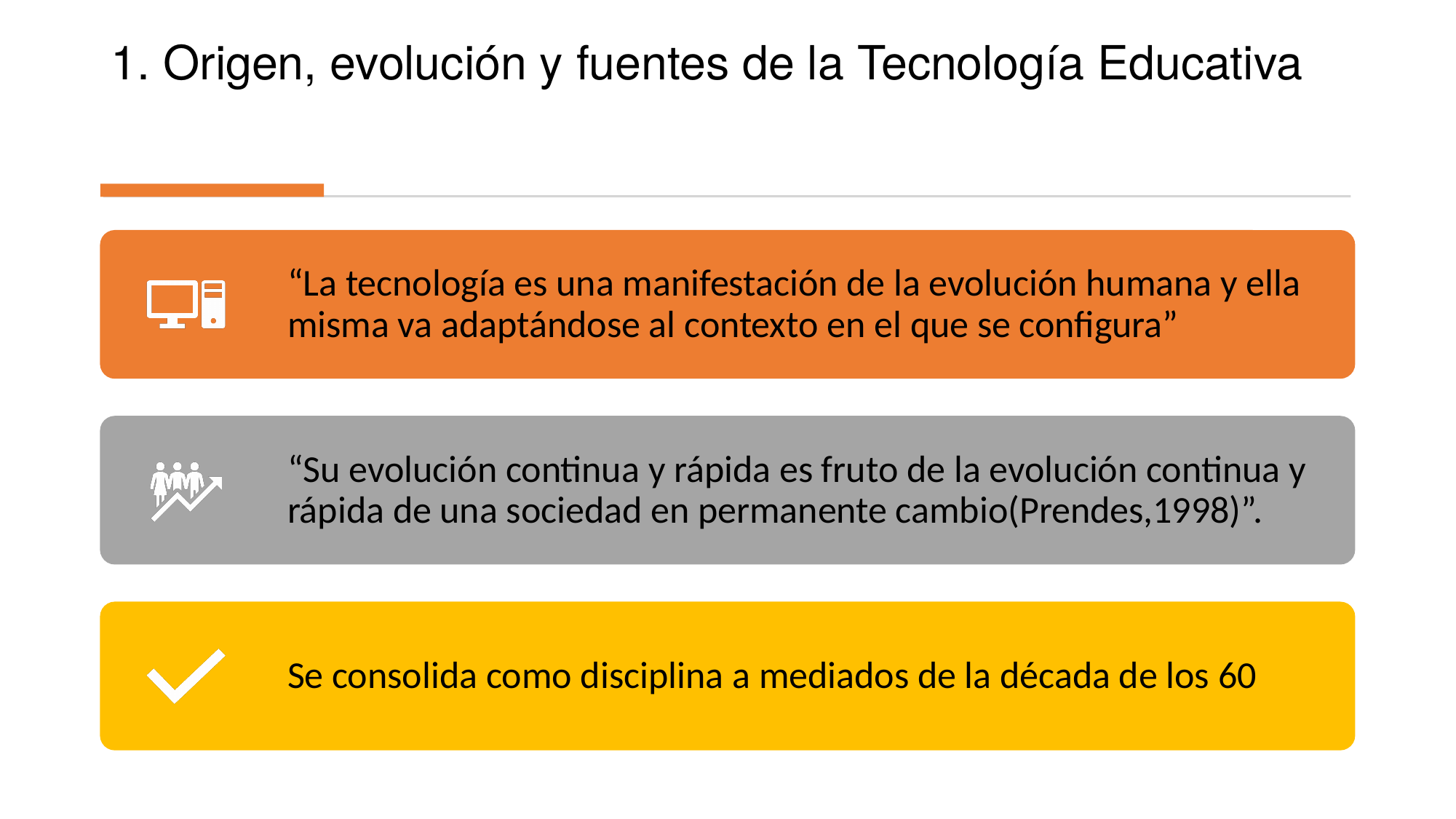

# 1. Origen, evolución y fuentes de la Tecnología Educativa

“La tecnología es una manifestación de la evolución humana y ella misma va adaptándose al contexto en el que se configura”
“Su evolución continua y rápida es fruto de la evolución continua y rápida de una sociedad en permanente cambio(Prendes,1998)”.
Se consolida como disciplina a mediados de la década de los 60